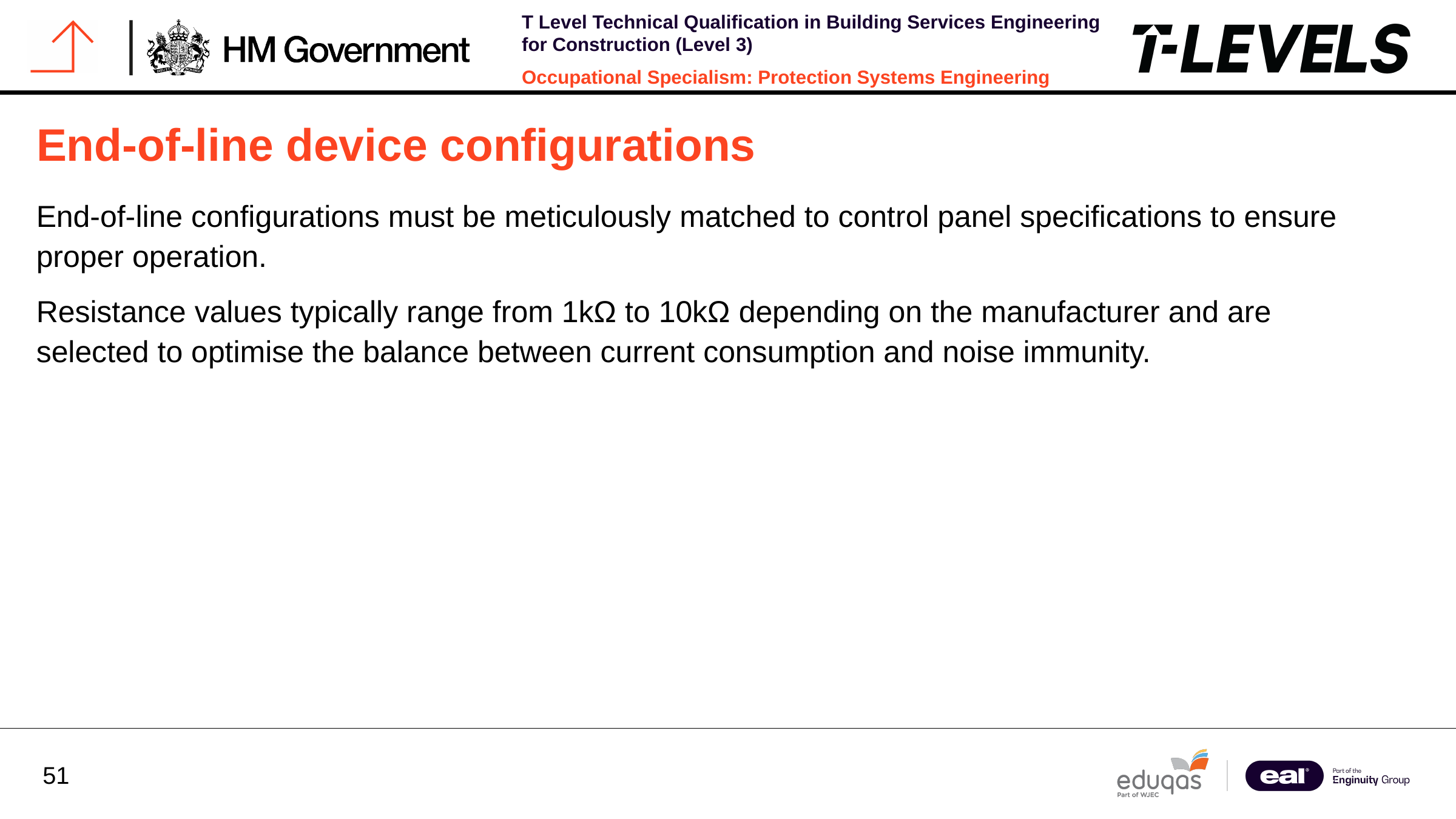

End-of-line device configurations
End-of-line configurations must be meticulously matched to control panel specifications to ensure proper operation.
Resistance values typically range from 1kΩ to 10kΩ depending on the manufacturer and are selected to optimise the balance between current consumption and noise immunity.